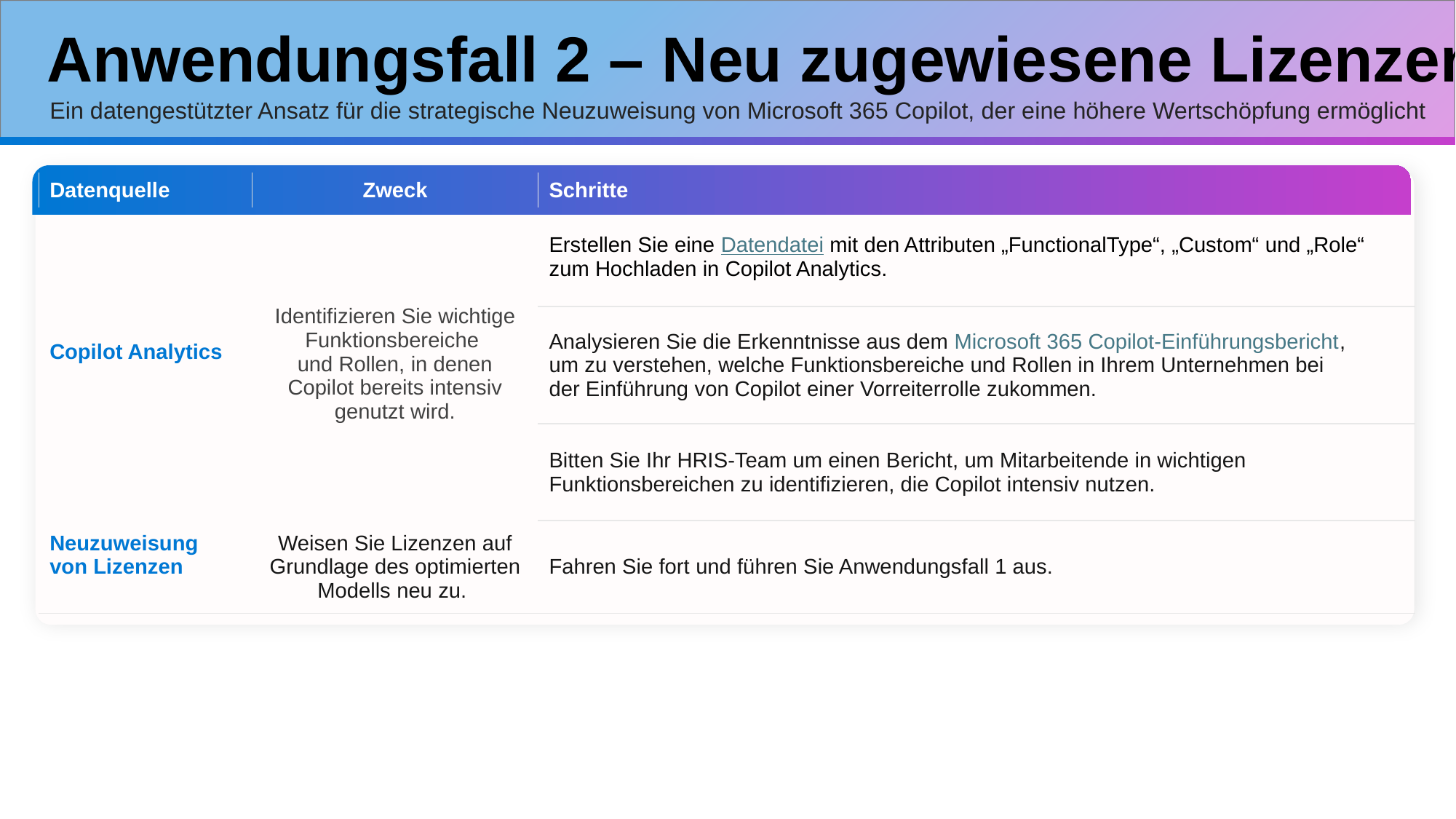

# Anwendungsfall 2 – Neu zugewiesene Lizenzen
Ein datengestützter Ansatz für die strategische Neuzuweisung von Microsoft 365 Copilot, der eine höhere Wertschöpfung ermöglicht

| Datenquelle | Zweck | Schritte |
| --- | --- | --- |
| Copilot Analytics | Identifizieren Sie wichtige Funktionsbereiche und Rollen, in denen Copilot bereits intensiv genutzt wird. | Erstellen Sie eine Datendatei mit den Attributen „FunctionalType“, „Custom“ und „Role“ zum Hochladen in Copilot Analytics. |
|  |  | Analysieren Sie die Erkenntnisse aus dem Microsoft 365 Copilot-Einführungsbericht, um zu verstehen, welche Funktionsbereiche und Rollen in Ihrem Unternehmen bei der Einführung von Copilot einer Vorreiterrolle zukommen. |
|  |  | Bitten Sie Ihr HRIS-Team um einen Bericht, um Mitarbeitende in wichtigen Funktionsbereichen zu identifizieren, die Copilot intensiv nutzen. |
| Neuzuweisung von Lizenzen | Weisen Sie Lizenzen auf Grundlage des optimierten Modells neu zu. | Fahren Sie fort und führen Sie Anwendungsfall 1 aus. |